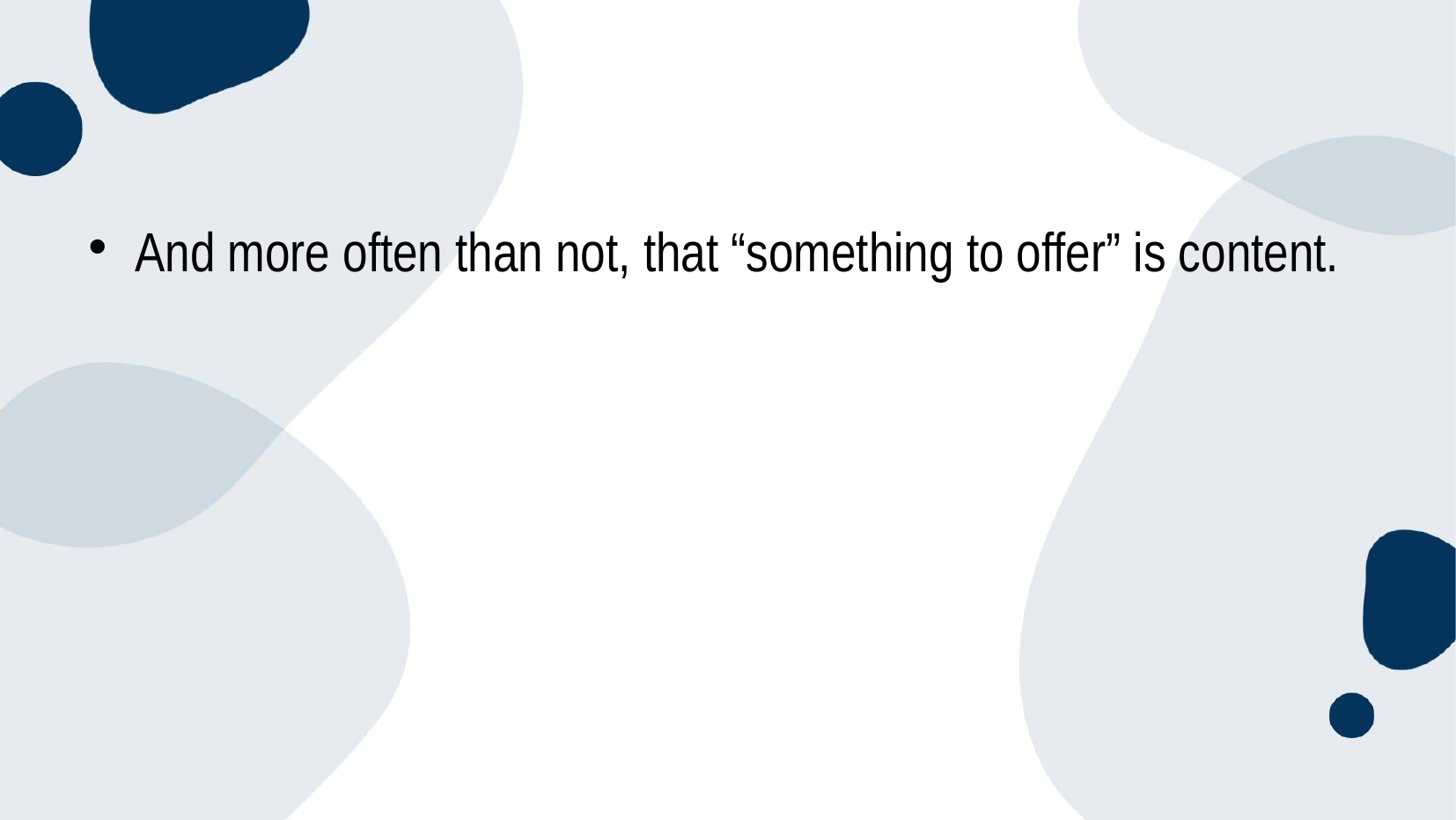

And more often than not, that “something to offer” is content.